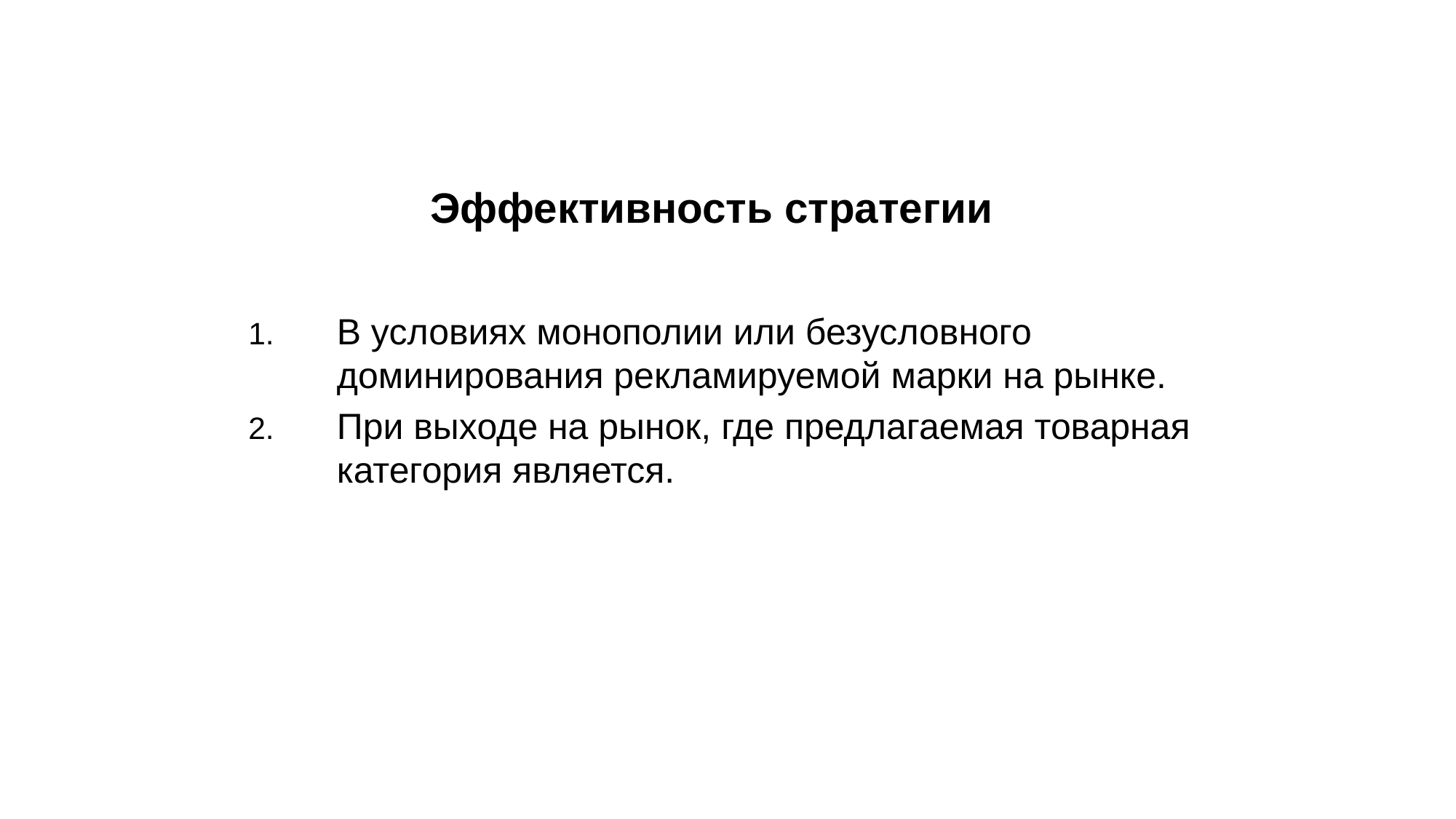

# Эффективность стратегии
В условиях монополии или безусловного доминирования рекламируемой марки на рынке.
При выходе на рынок, где предлагаемая товарная категория является.